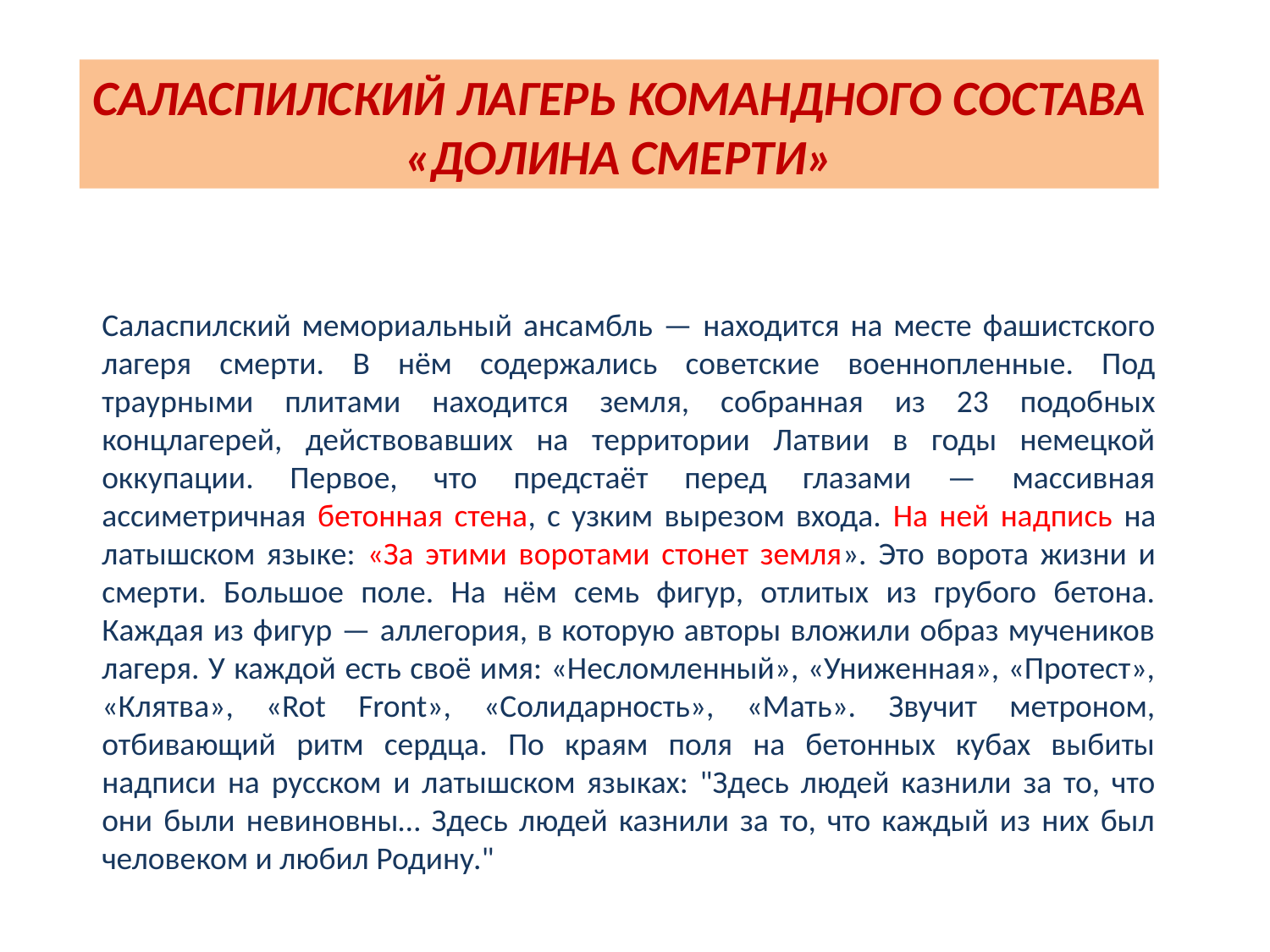

# САЛАСПИЛСКИЙ ЛАГЕРЬ КОМАНДНОГО СОСТАВА «ДОЛИНА СМЕРТИ»
Саласпилский мемориальный ансамбль — находится на месте фашистского лагеря смерти. В нём содержались советские военнопленные. Под траурными плитами находится земля, собранная из 23 подобных концлагерей, действовавших на территории Латвии в годы немецкой оккупации. Первое, что предстаёт перед глазами — массивная ассиметричная бетонная стена, с узким вырезом входа. На ней надпись на латышском языке: «За этими воротами стонет земля». Это ворота жизни и смерти. Большое поле. На нём семь фигур, отлитых из грубого бетона. Каждая из фигур — аллегория, в которую авторы вложили образ мучеников лагеря. У каждой есть своё имя: «Несломленный», «Униженная», «Протест», «Клятва», «Rot Front», «Солидарность», «Мать». Звучит метроном, отбивающий ритм сердца. По краям поля на бетонных кубах выбиты надписи на русском и латышском языках: "Здесь людей казнили за то, что они были невиновны… Здесь людей казнили за то, что каждый из них был человеком и любил Родину."